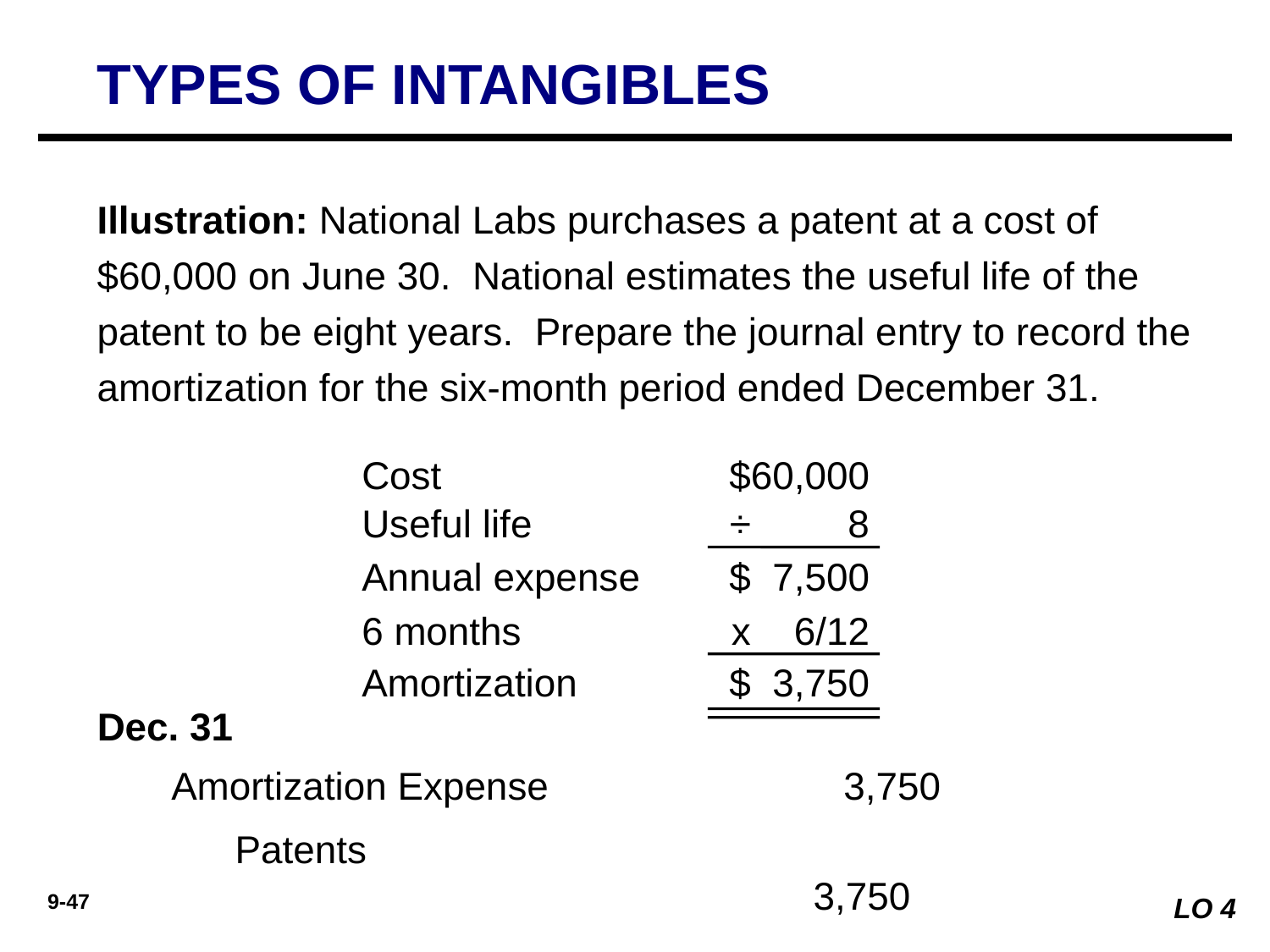

TYPES OF INTANGIBLES

Illustration: National Labs purchases a patent at a cost of $60,000 on June 30.  National estimates the useful life of the patent to be eight years.  Prepare the journal entry to record the amortization for the six-month period ended December 31.
Cost 	$60,000
Useful life	÷         8
Annual expense	$  7,500

6 months	x    6/12
Amortization	$  3,750

Dec. 31

Amortization Expense 	3,750
Patents 		3,750
LO 4